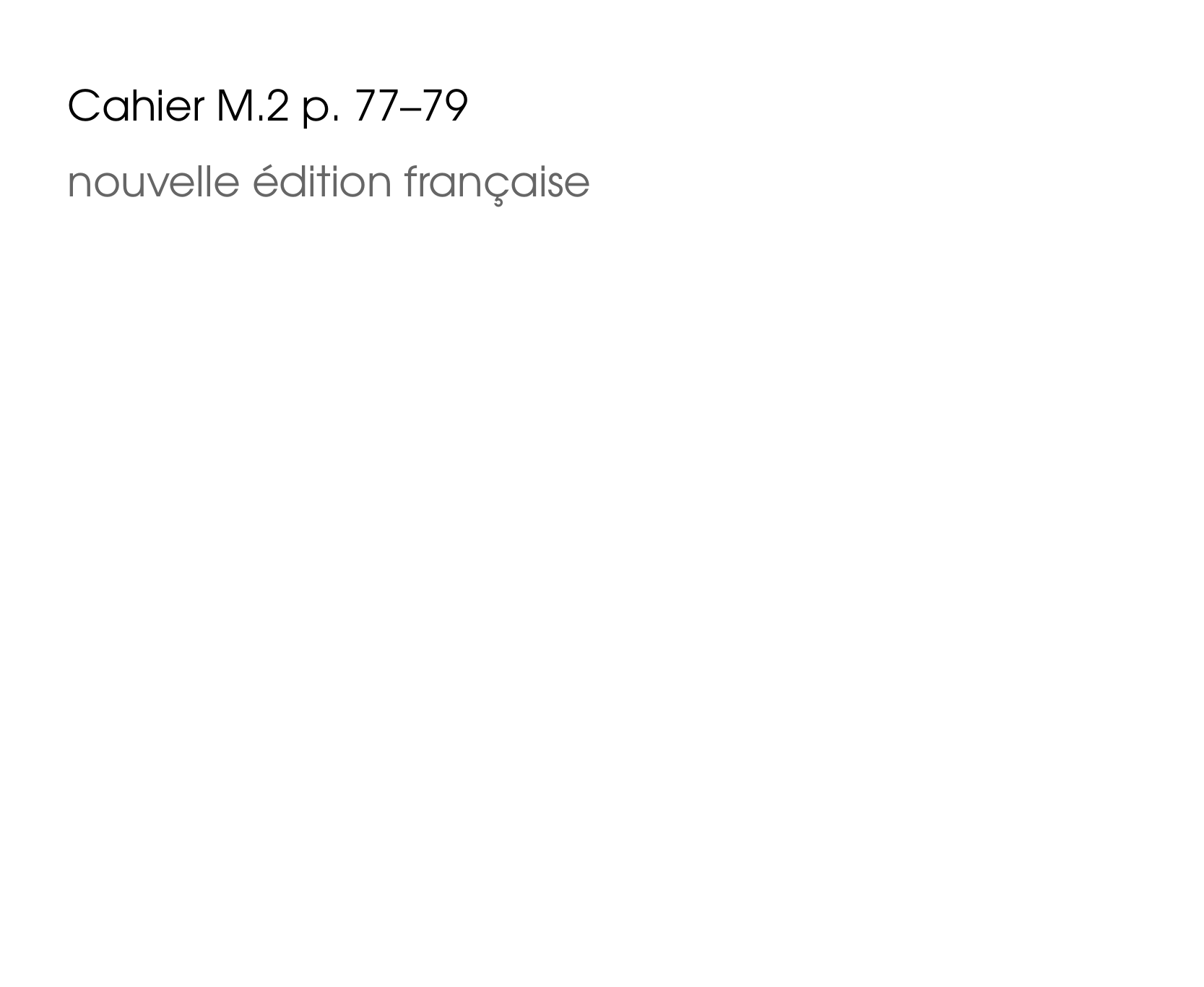

Cahier M.2 p. 77–79
nouvelle édition française